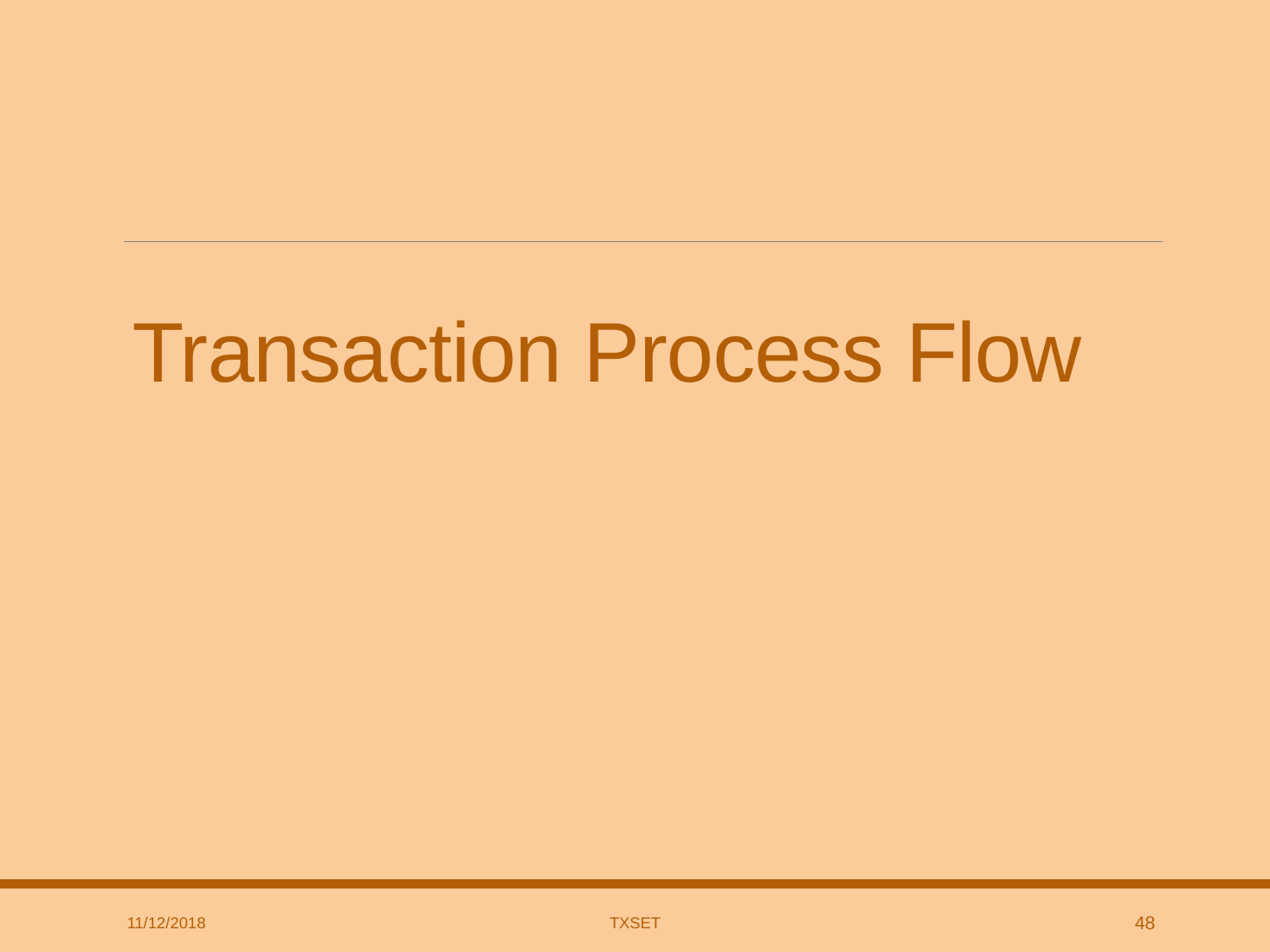

# Transaction Process Flow
11/12/2018
TxSET
48